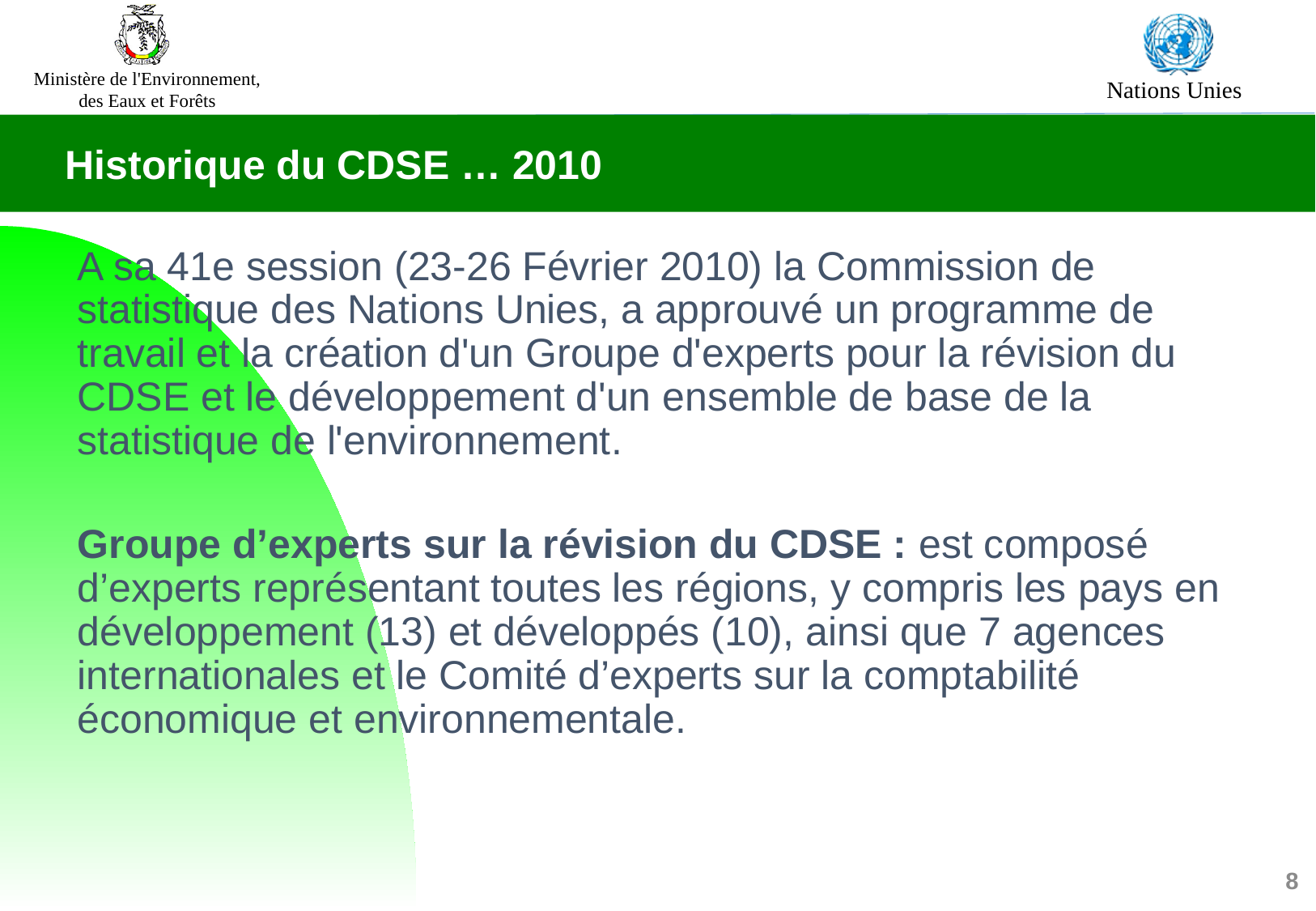

Historique du CDSE … 2010
A sa 41e session (23-26 Février 2010) la Commission de statistique des Nations Unies, a approuvé un programme de travail et la création d'un Groupe d'experts pour la révision du CDSE et le développement d'un ensemble de base de la statistique de l'environnement.

Groupe d’experts sur la révision du CDSE : est composé d’experts représentant toutes les régions, y compris les pays en développement (13) et développés (10), ainsi que 7 agences internationales et le Comité d’experts sur la comptabilité économique et environnementale.
8